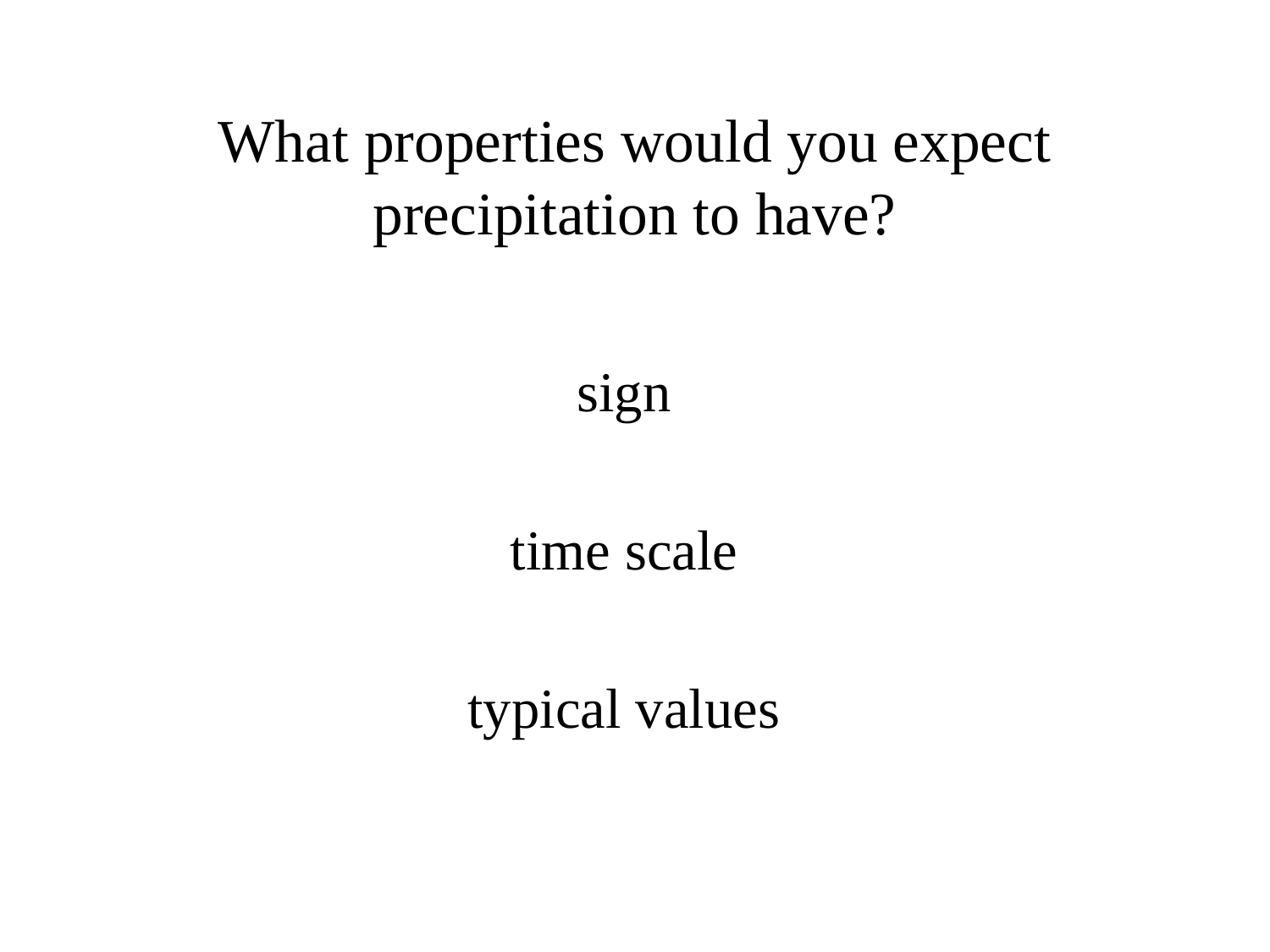

# What properties would you expect precipitation to have?
sign

time scale

typical values